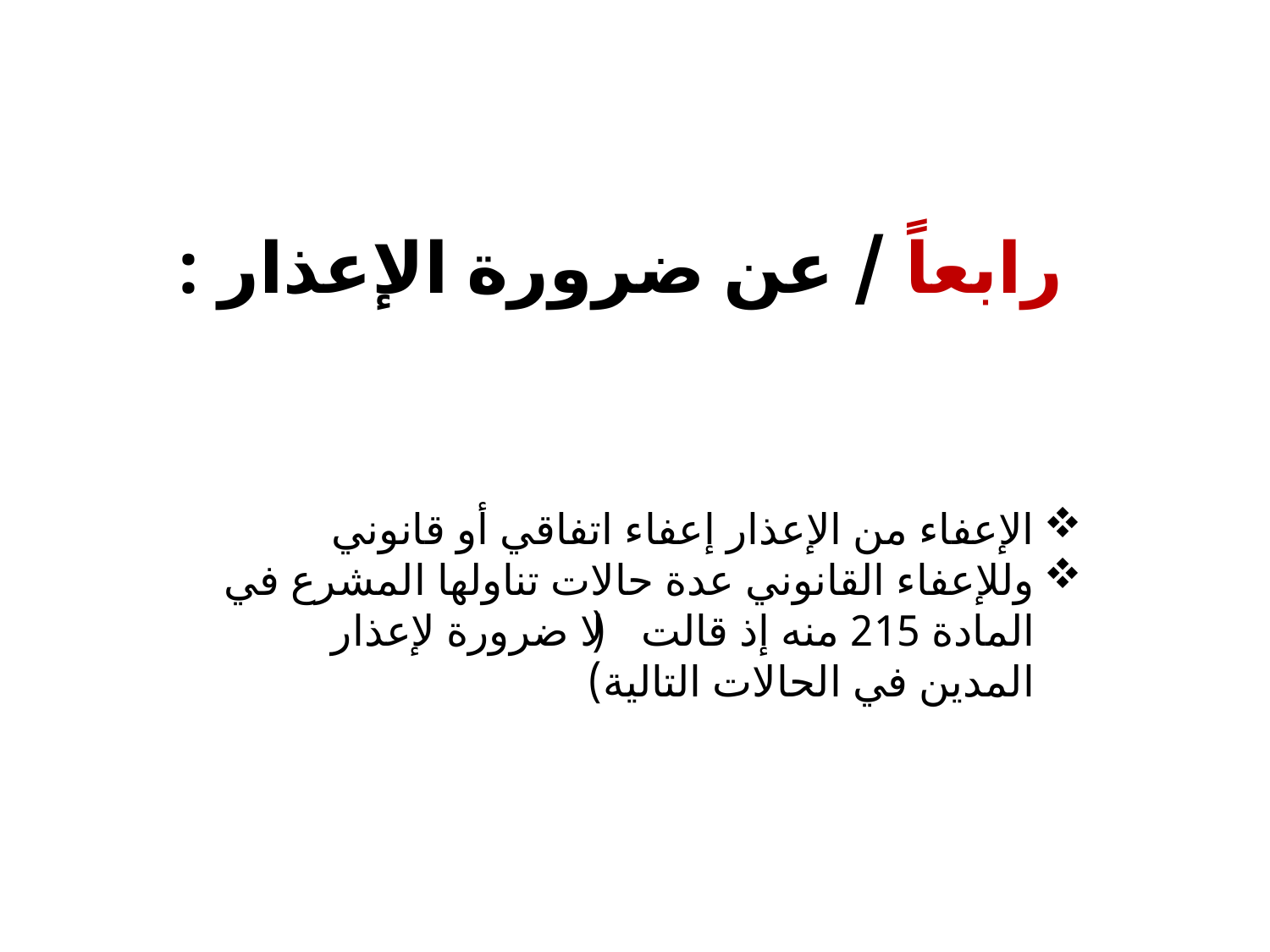

رابعاً / عن ضرورة الإعذار :

الإعفاء من الإعذار إعفاء اتفاقي أو قانوني
وللإعفاء القانوني عدة حالات تناولها المشرع في المادة 215 منه إذ قالت ( لا ضرورة لإعذار المدين في الحالات التالية)